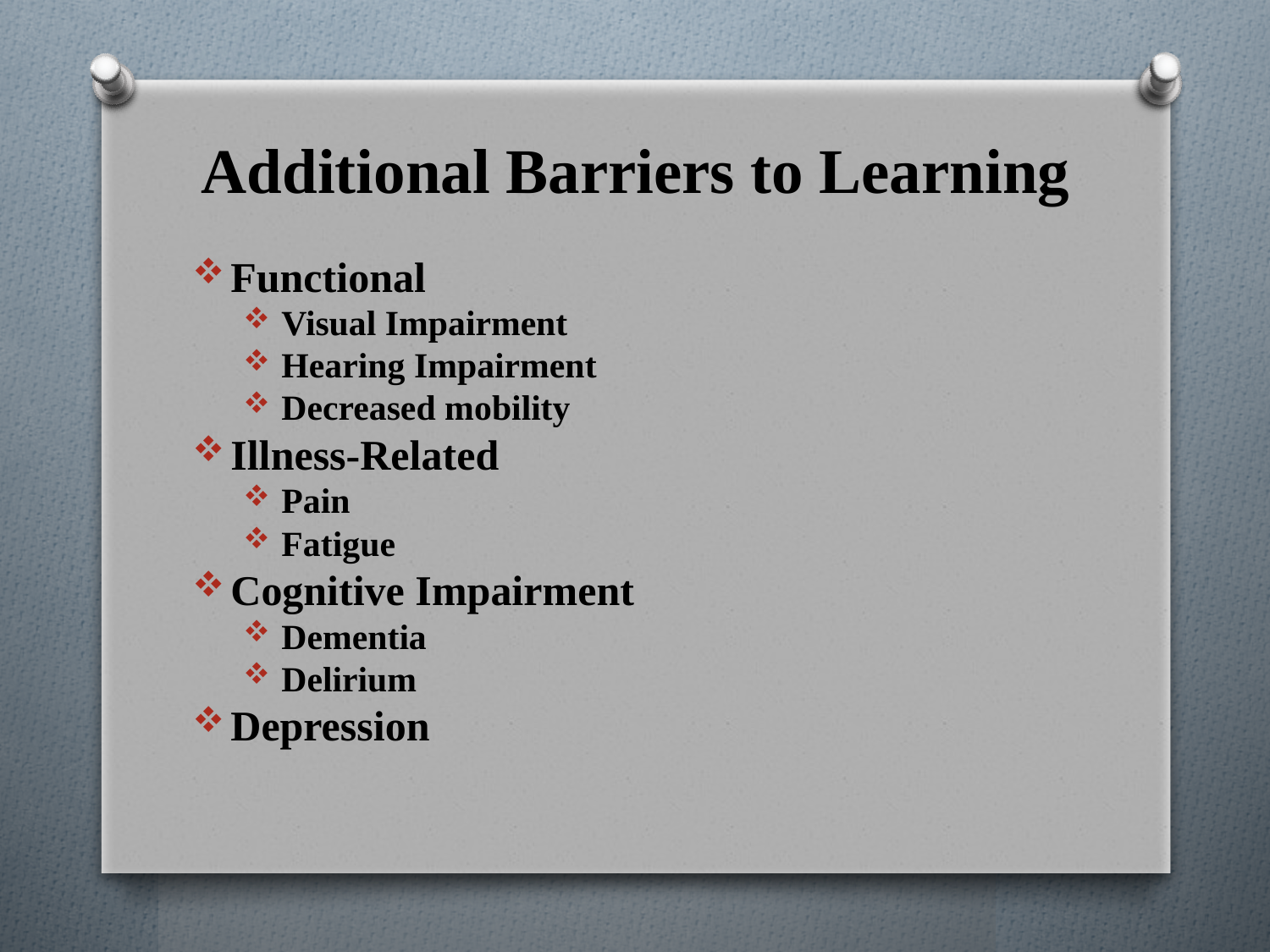

# Additional Barriers to Learning
Functional
Visual Impairment
Hearing Impairment
Decreased mobility
Illness-Related
Pain
Fatigue
Cognitive Impairment
Dementia
Delirium
Depression